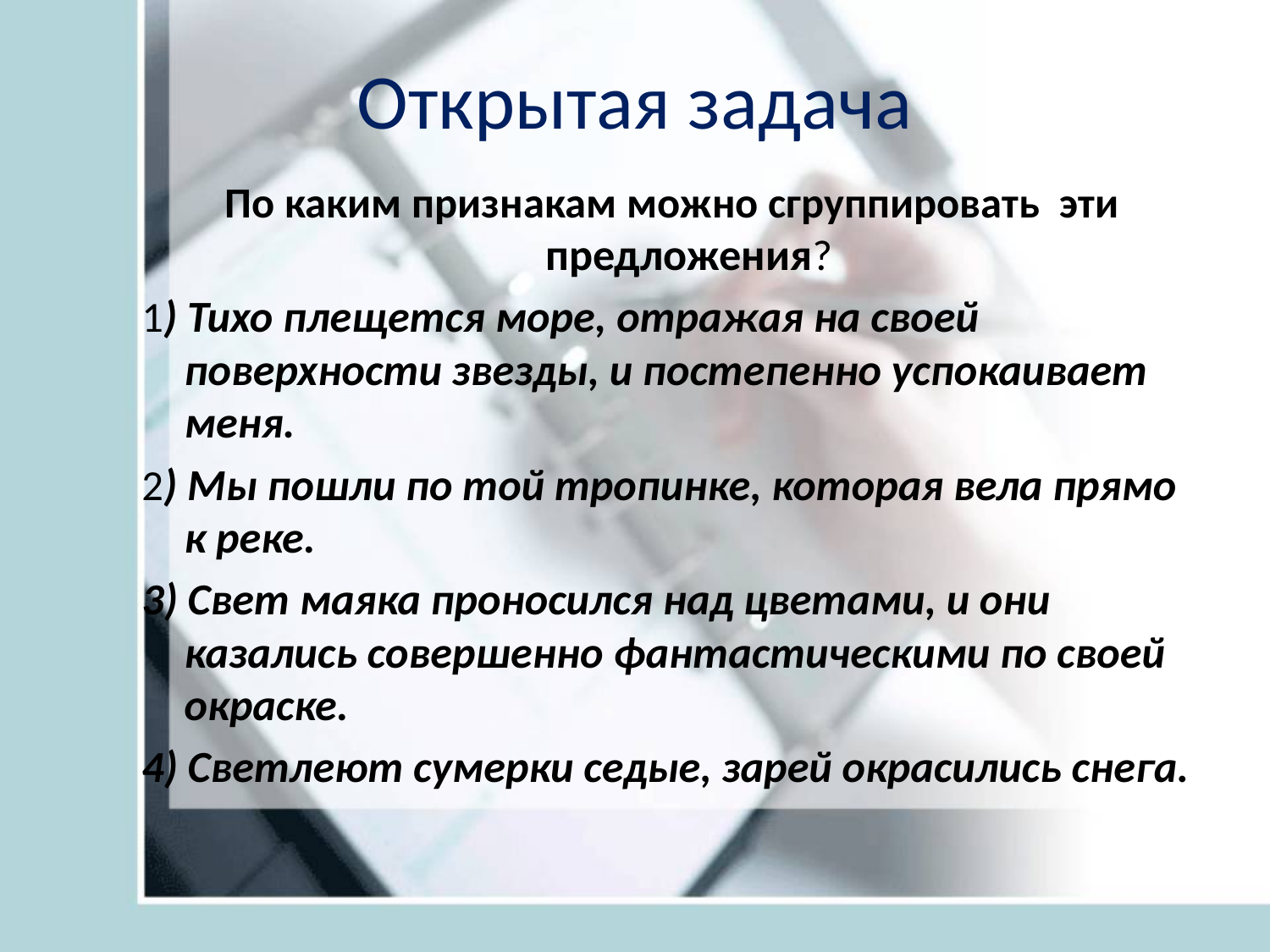

# Открытая задача
 По каким признакам можно сгруппировать  эти предложения?
1) Тихо плещется море, отражая на своей поверхности звезды, и постепенно успокаивает меня.
2) Мы пошли по той тропинке, которая вела прямо к реке.
3) Свет маяка проносился над цветами, и они казались совершенно фантастическими по своей окраске.
4) Светлеют сумерки седые, зарей окрасились снега.